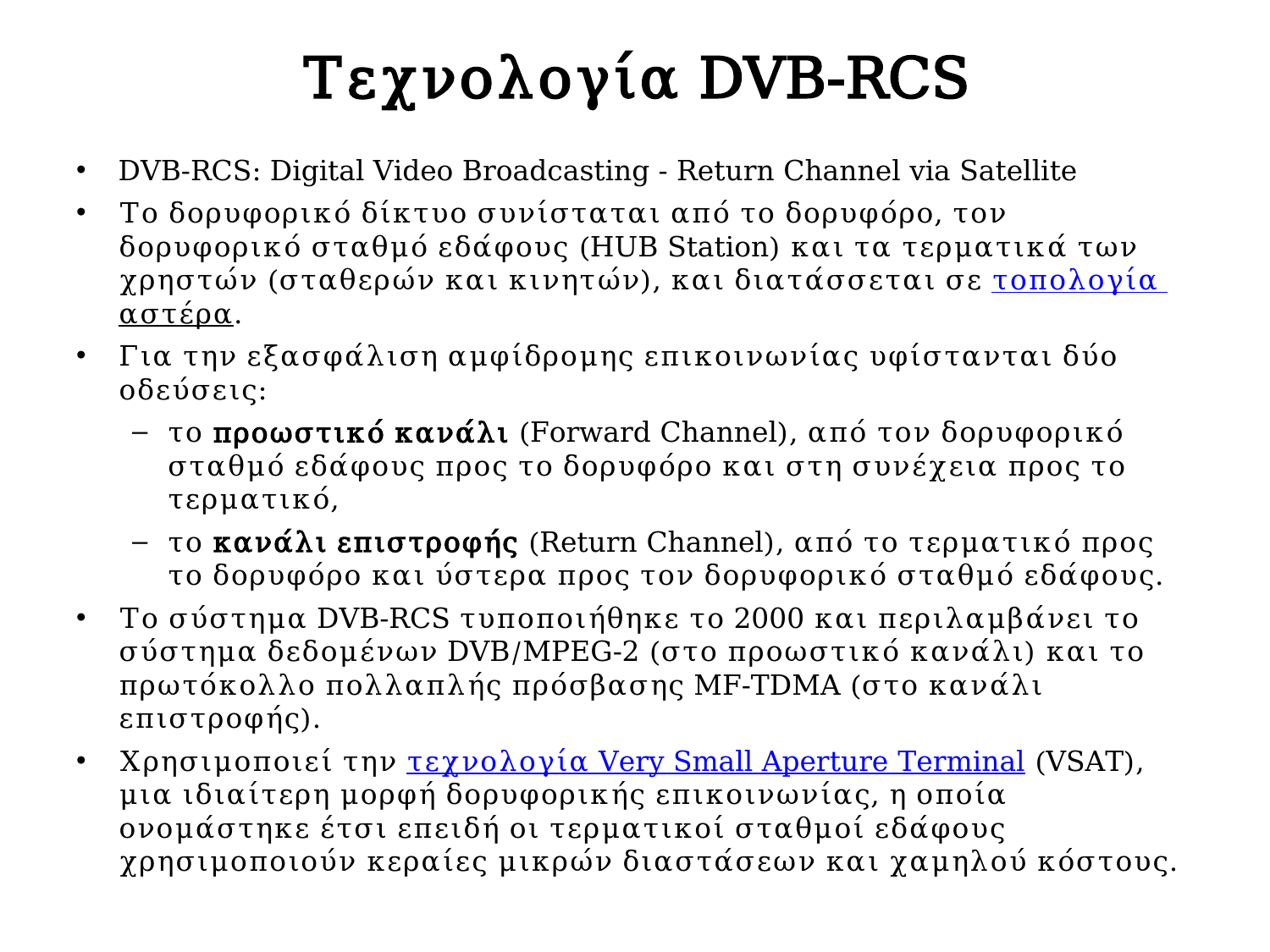

# Τεχνολογία DVB-RCS
DVB-RCS: Digital Video Broadcasting - Return Channel via Satellite
Το δορυφορικό δίκτυο συνίσταται από το δορυφόρο, τον δορυφορικό σταθμό εδάφους (HUB Station) και τα τερματικά των χρηστών (σταθερών και κινητών), και διατάσσεται σε τοπολογία αστέρα.
Για την εξασφάλιση αμφίδρομης επικοινωνίας υφίστανται δύο οδεύσεις:
το προωστικό κανάλι (Forward Channel), από τον δορυφορικό σταθμό εδάφους προς το δορυφόρο και στη συνέχεια προς το τερματικό,
το κανάλι επιστροφής (Return Channel), από το τερματικό προς το δορυφόρο και ύστερα προς τον δορυφορικό σταθμό εδάφους.
Το σύστημα DVB-RCS τυποποιήθηκε το 2000 και περιλαμβάνει το σύστημα δεδομένων DVB/MPEG-2 (στο προωστικό κανάλι) και το πρωτόκολλο πολλαπλής πρόσβασης MF-TDMA (στο κανάλι επιστροφής).
Χρησιμοποιεί την τεχνολογία Very Small Aperture Terminal (VSAT), μια ιδιαίτερη μορφή δορυφορικής επικοινωνίας, η οποία ονομάστηκε έτσι επειδή οι τερματικοί σταθμοί εδάφους χρησιμοποιούν κεραίες μικρών διαστάσεων και χαμηλού κόστους.